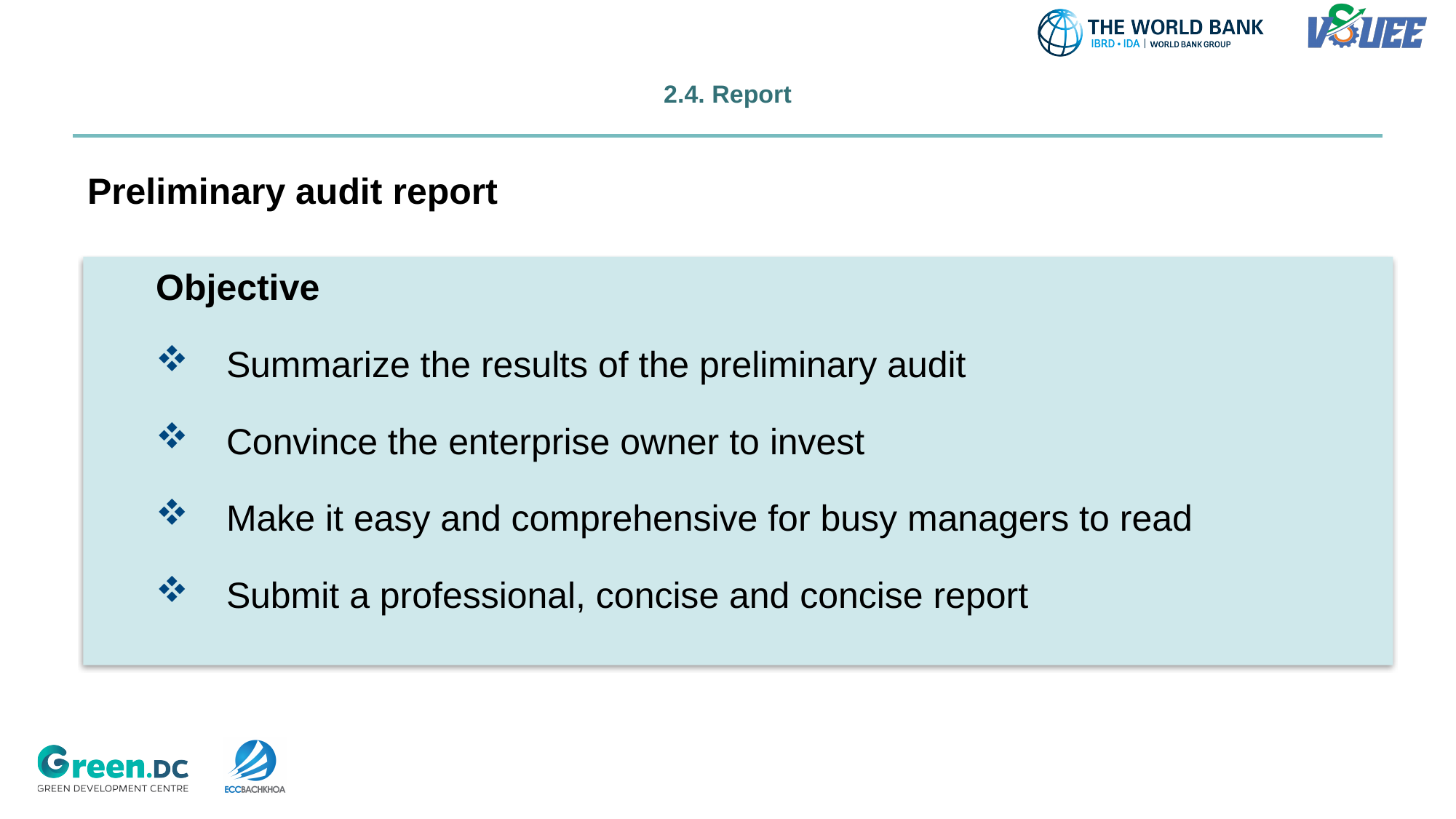

# 2.4. Report
Preliminary audit report
Objective
Summarize the results of the preliminary audit
Convince the enterprise owner to invest
Make it easy and comprehensive for busy managers to read
Submit a professional, concise and concise report